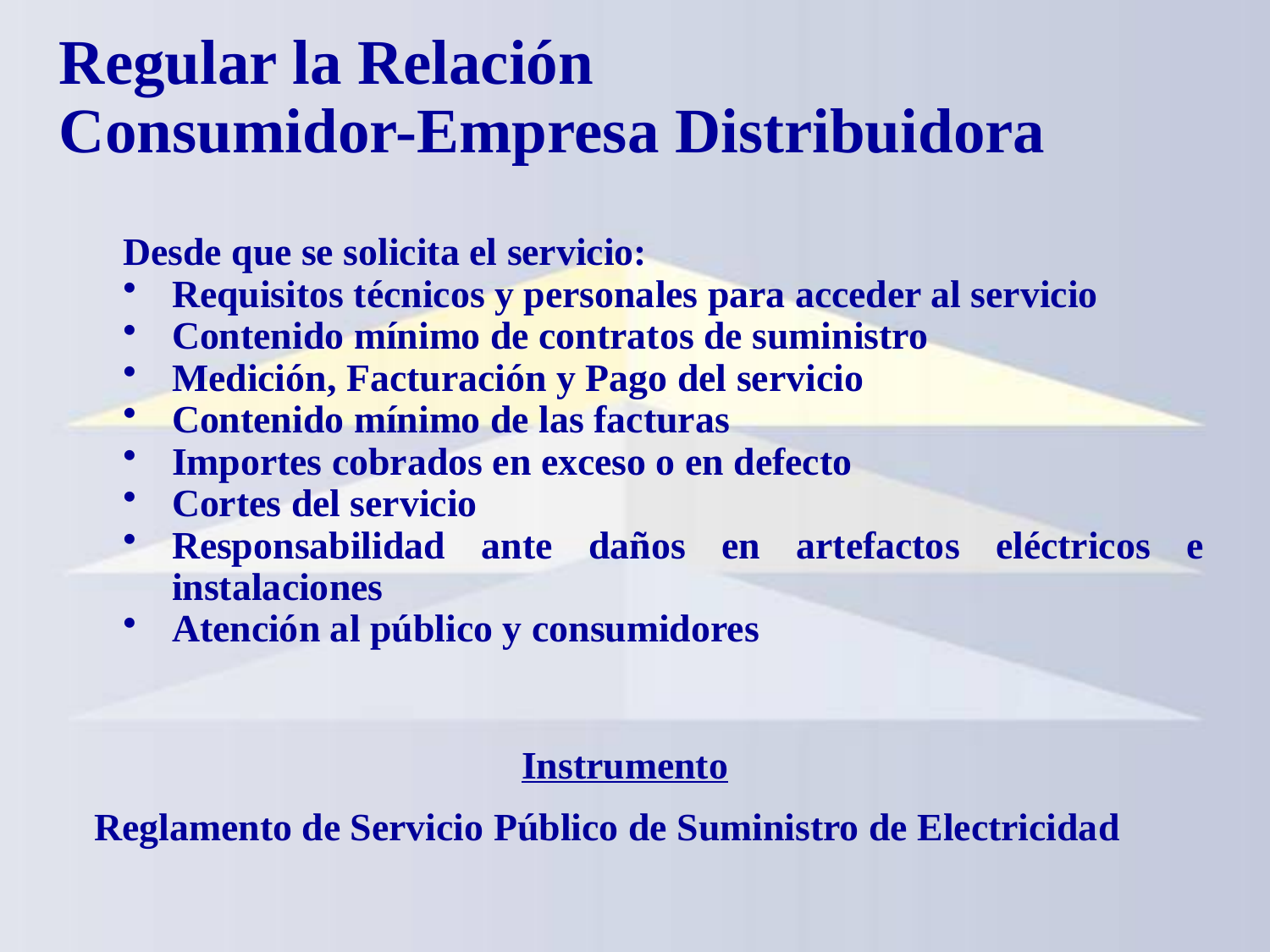

Regular la Relación
Consumidor-Empresa Distribuidora
Desde que se solicita el servicio:
Requisitos técnicos y personales para acceder al servicio
Contenido mínimo de contratos de suministro
Medición, Facturación y Pago del servicio
Contenido mínimo de las facturas
Importes cobrados en exceso o en defecto
Cortes del servicio
Responsabilidad ante daños en artefactos eléctricos e instalaciones
Atención al público y consumidores

Instrumento
Reglamento de Servicio Público de Suministro de Electricidad